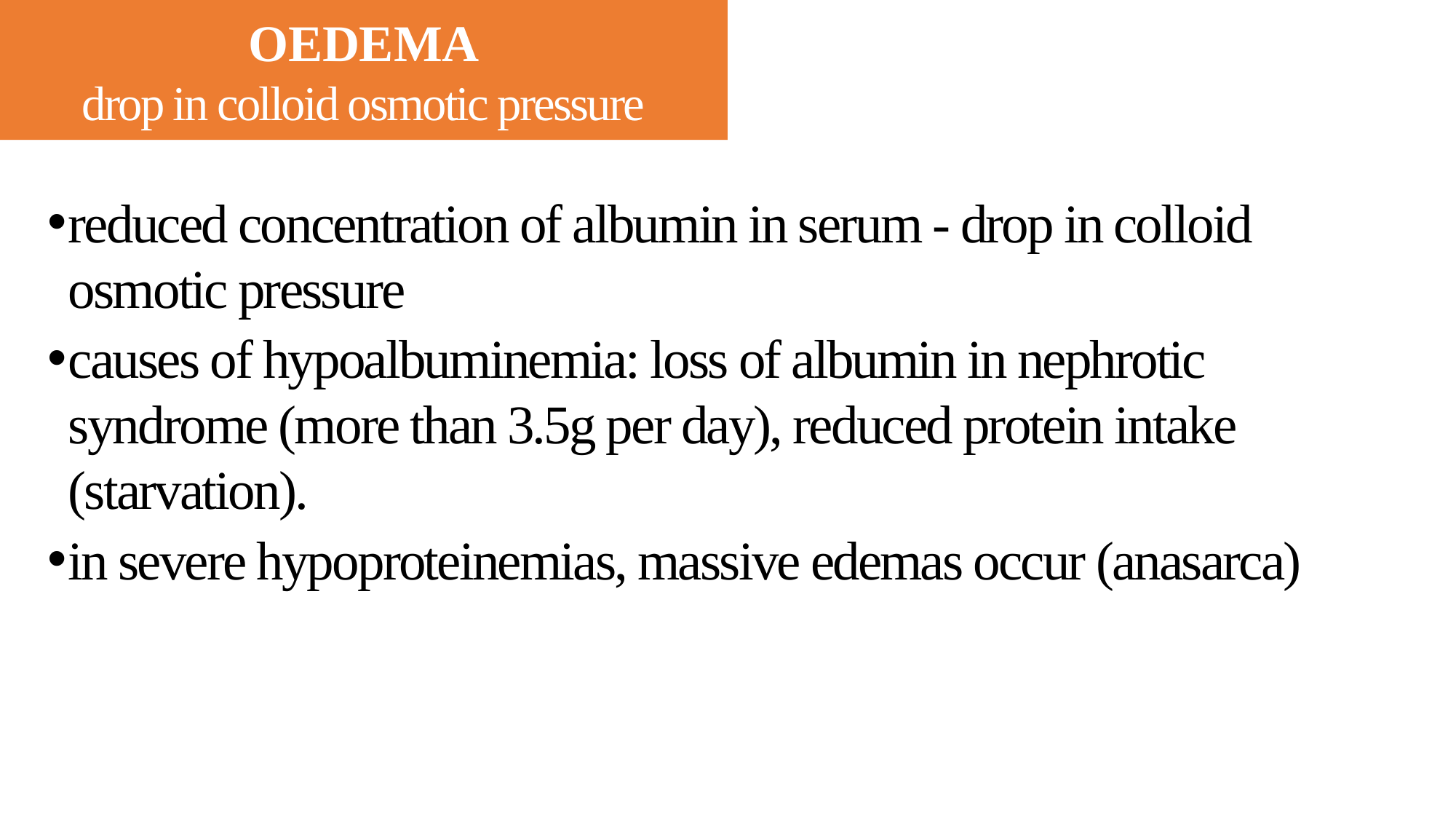

OEDEMA
drop in colloid osmotic pressure
reduced concentration of albumin in serum - drop in colloid osmotic pressure
causes of hypoalbuminemia: loss of albumin in nephrotic syndrome (more than 3.5g per day), reduced protein intake (starvation).
in severe hypoproteinemias, massive edemas occur (anasarca)